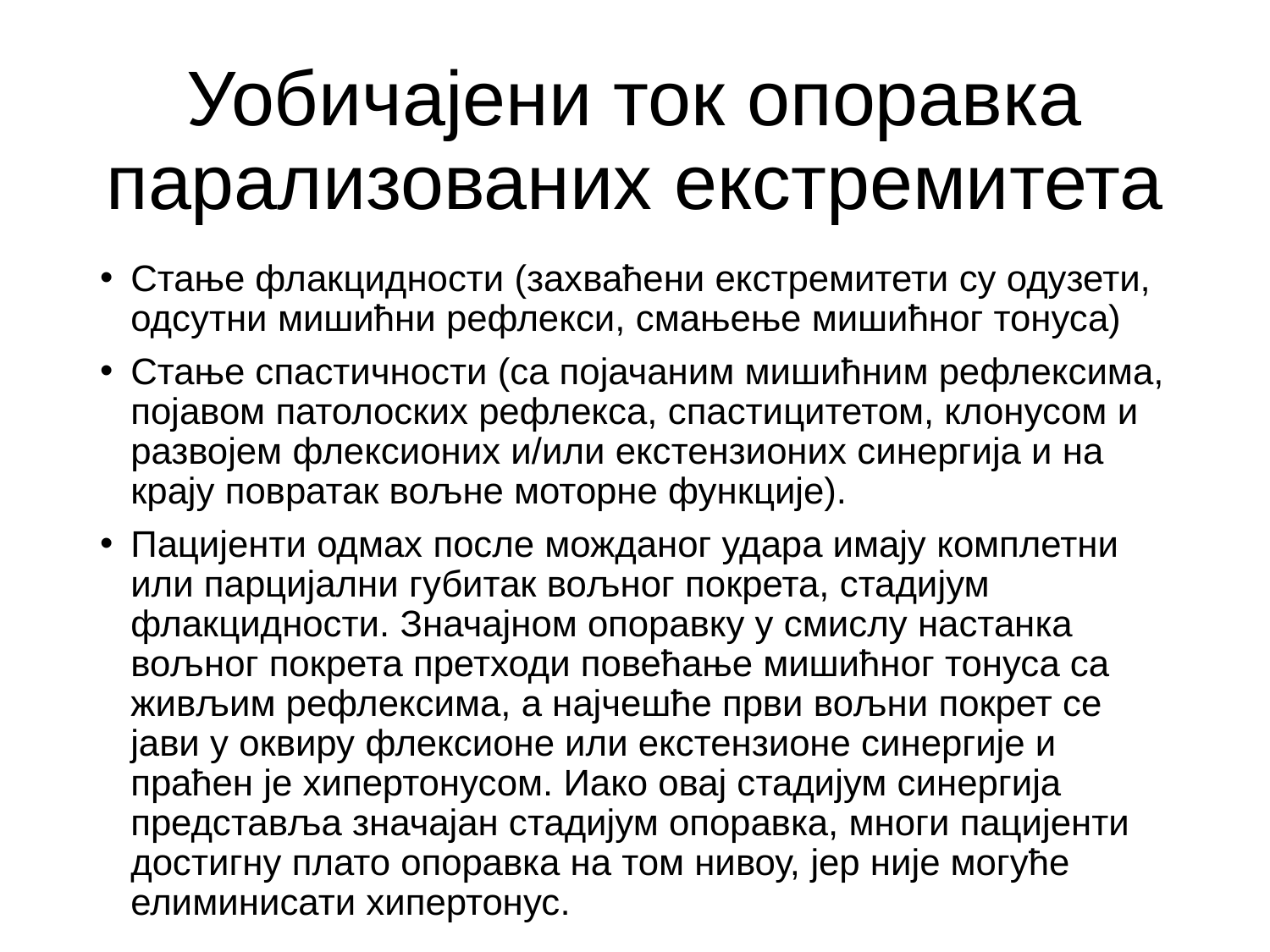

# Уобичајени ток опоравка парализованих екстремитета
Стање флакцидности (захваћени екстремитети су одузети, одсутни мишићни рефлекси, смањење мишићног тонуса)
Стање спастичности (са појачаним мишићним рефлексима, појавом патолоских рефлекса, спастицитетом, клонусом и развојем флексионих и/или екстензионих синергија и на крају повратак вољне моторне функције).
Пацијенти одмах после можданог удара имају комплетни или парцијални губитак вољног покрета, стадијум флакцидности. Значајном опоравку у смислу настанка вољног покрета претходи повећање мишићног тонуса са живљим рефлексима, а најчешће први вољни покрет се јави у оквиру флексионе или екстензионе синергије и праћен је хипертонусом. Иако овај стадијум синергија представља значајан стадијум опоравка, многи пацијенти достигну плато опоравка на том нивоу, јер није могуће елиминисати хипертонус.